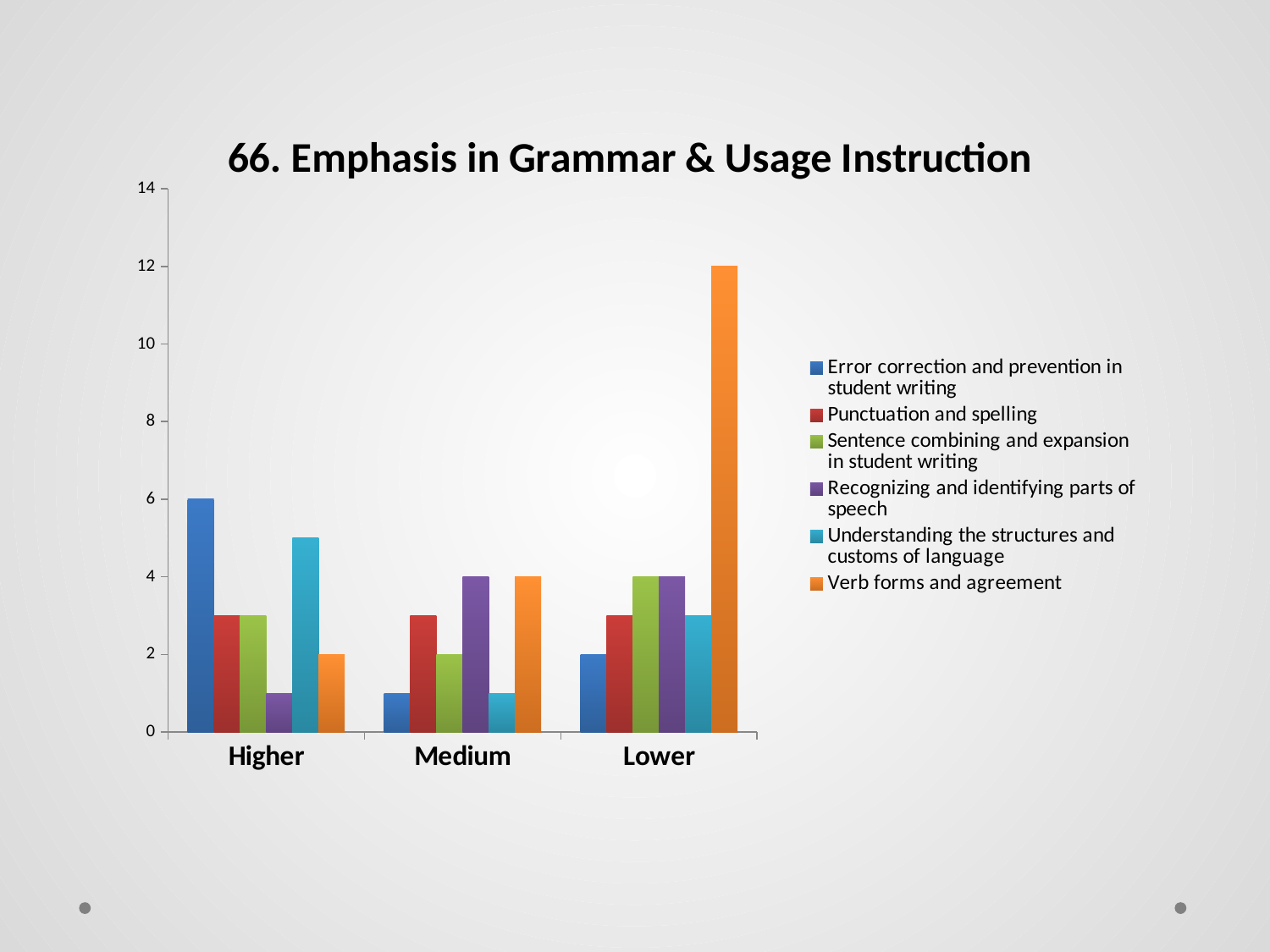

### Chart: 66. Emphasis in Grammar & Usage Instruction

| Category | Error correction and prevention in student writing | Punctuation and spelling | Sentence combining and expansion in student writing | Recognizing and identifying parts of speech | Understanding the structures and customs of language | Verb forms and agreement |
|---|---|---|---|---|---|---|
| Higher | 6.0 | 3.0 | 3.0 | 1.0 | 5.0 | 2.0 |
| Medium | 1.0 | 3.0 | 2.0 | 4.0 | 1.0 | 4.0 |
| Lower | 2.0 | 3.0 | 4.0 | 4.0 | 3.0 | 12.0 |